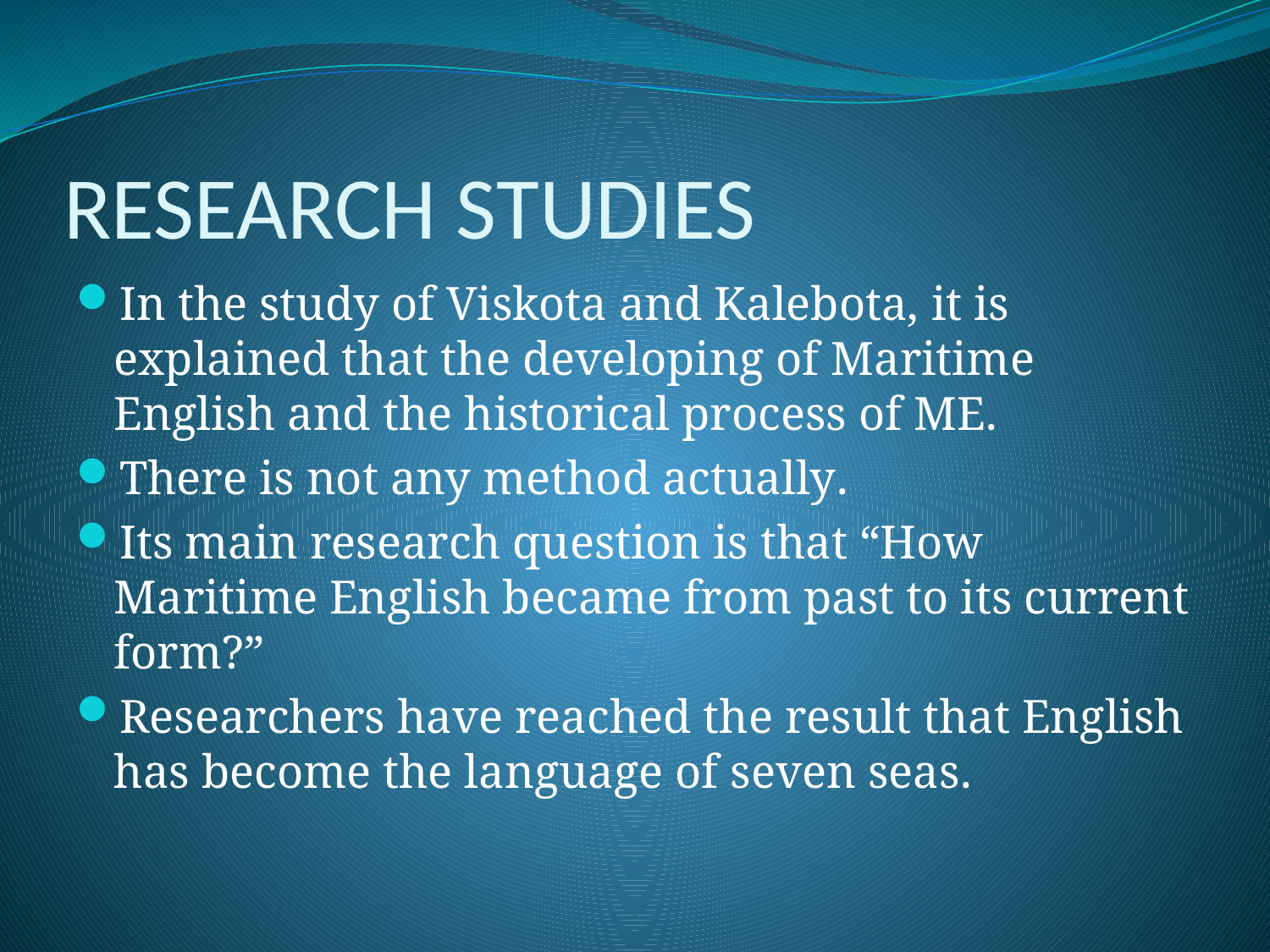

# RESEARCH STUDIES
In the study of Viskota and Kalebota, it is explained that the developing of Maritime English and the historical process of ME.
There is not any method actually.
Its main research question is that “How Maritime English became from past to its current form?”
Researchers have reached the result that English has become the language of seven seas.